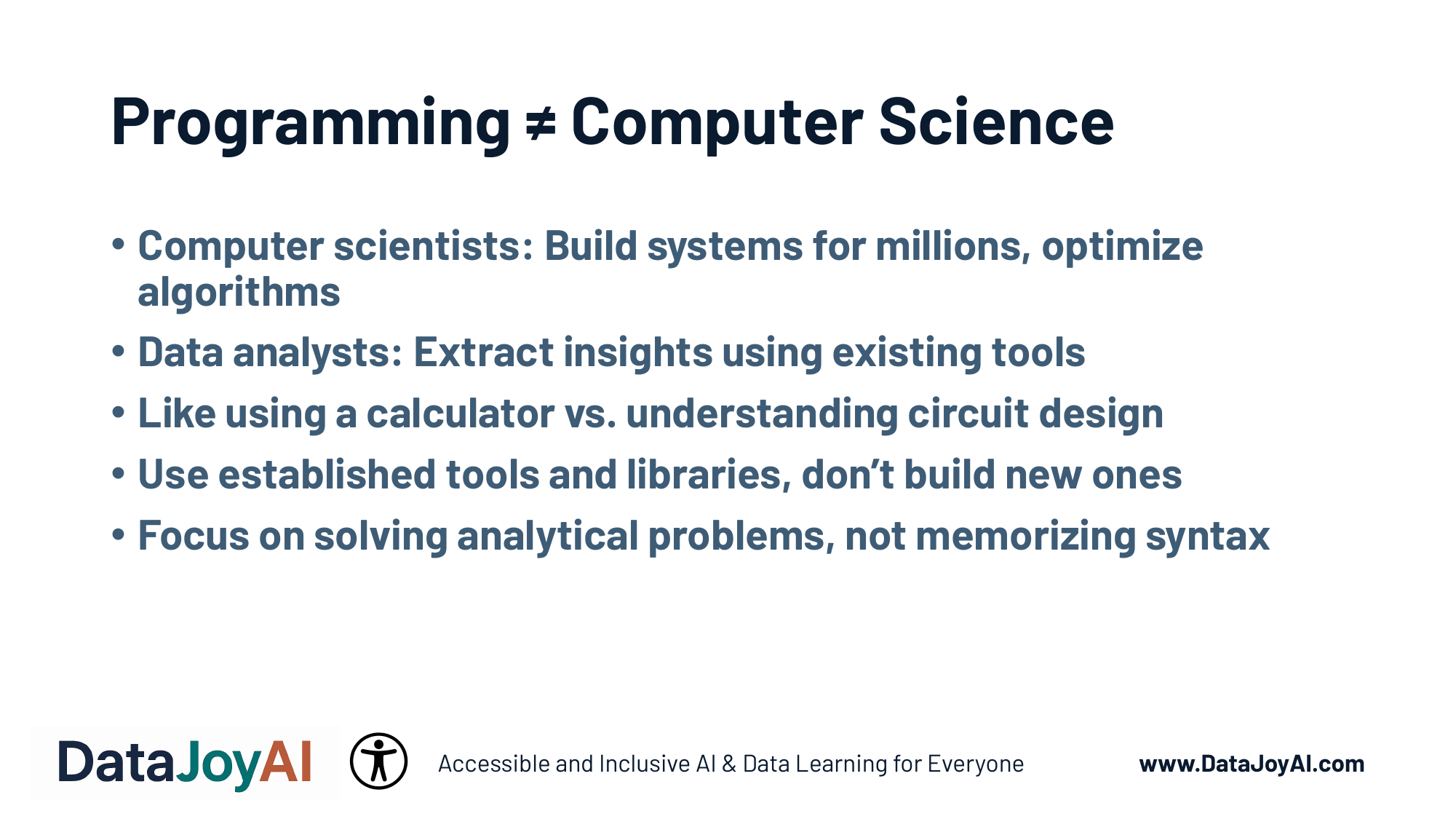

# Programming ≠ Computer Science
Computer scientists: Build systems for millions, optimize algorithms
Data analysts: Extract insights using existing tools
Like using a calculator vs. understanding circuit design
Use established tools and libraries, don’t build new ones
Focus on solving analytical problems, not memorizing syntax